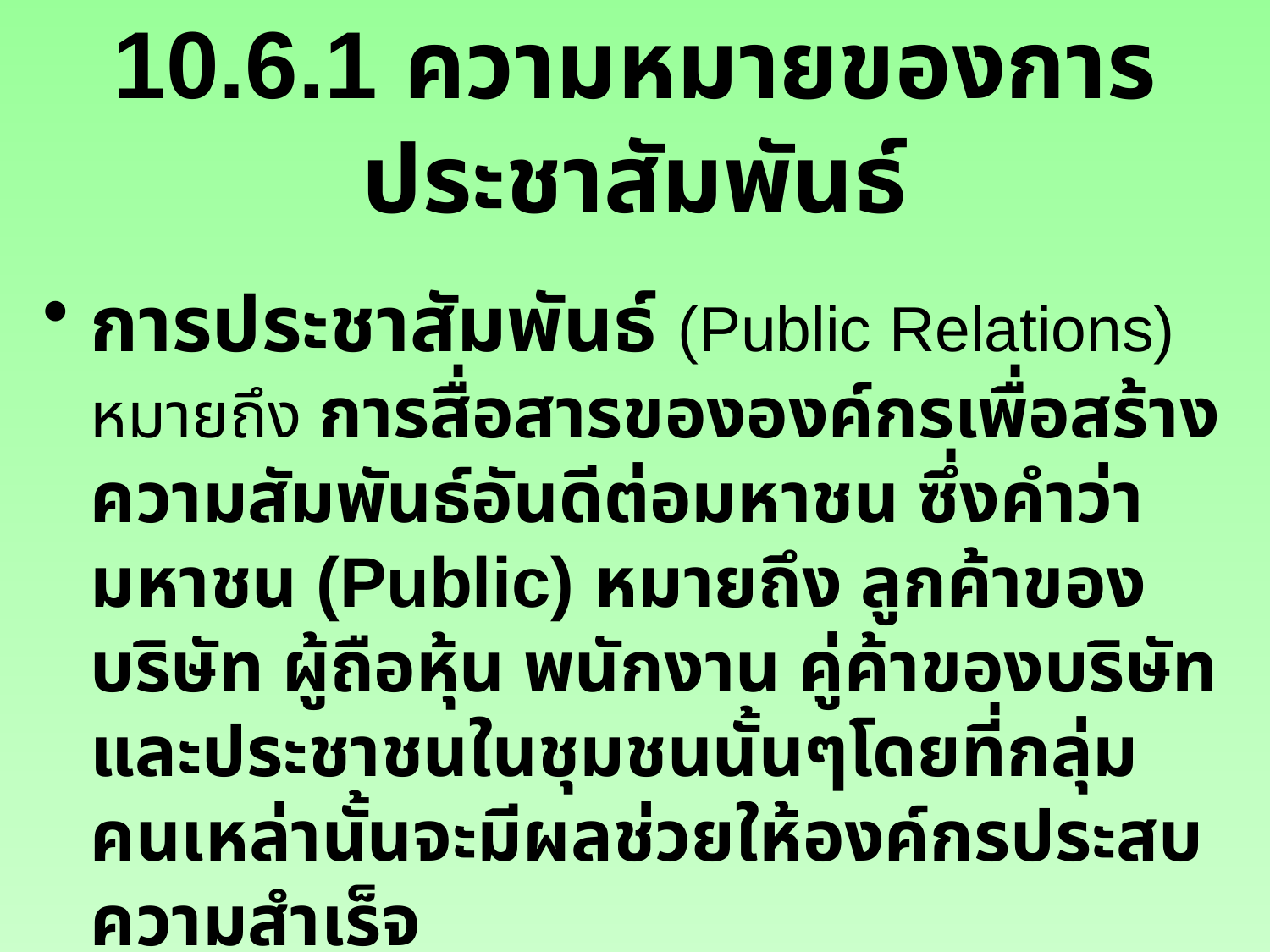

# 10.6.1 ความหมายของการประชาสัมพันธ์
การประชาสัมพันธ์ (Public Relations) หมายถึง การสื่อสารขององค์กรเพื่อสร้างความสัมพันธ์อันดีต่อมหาชน ซึ่งคำว่า มหาชน (Public) หมายถึง ลูกค้าของบริษัท ผู้ถือหุ้น พนักงาน คู่ค้าของบริษัทและประชาชนในชุมชนนั้นๆโดยที่กลุ่มคนเหล่านั้นจะมีผลช่วยให้องค์กรประสบความสำเร็จ
	(ประดิษฐ์ จุมพลเสถียร.2544: 113)